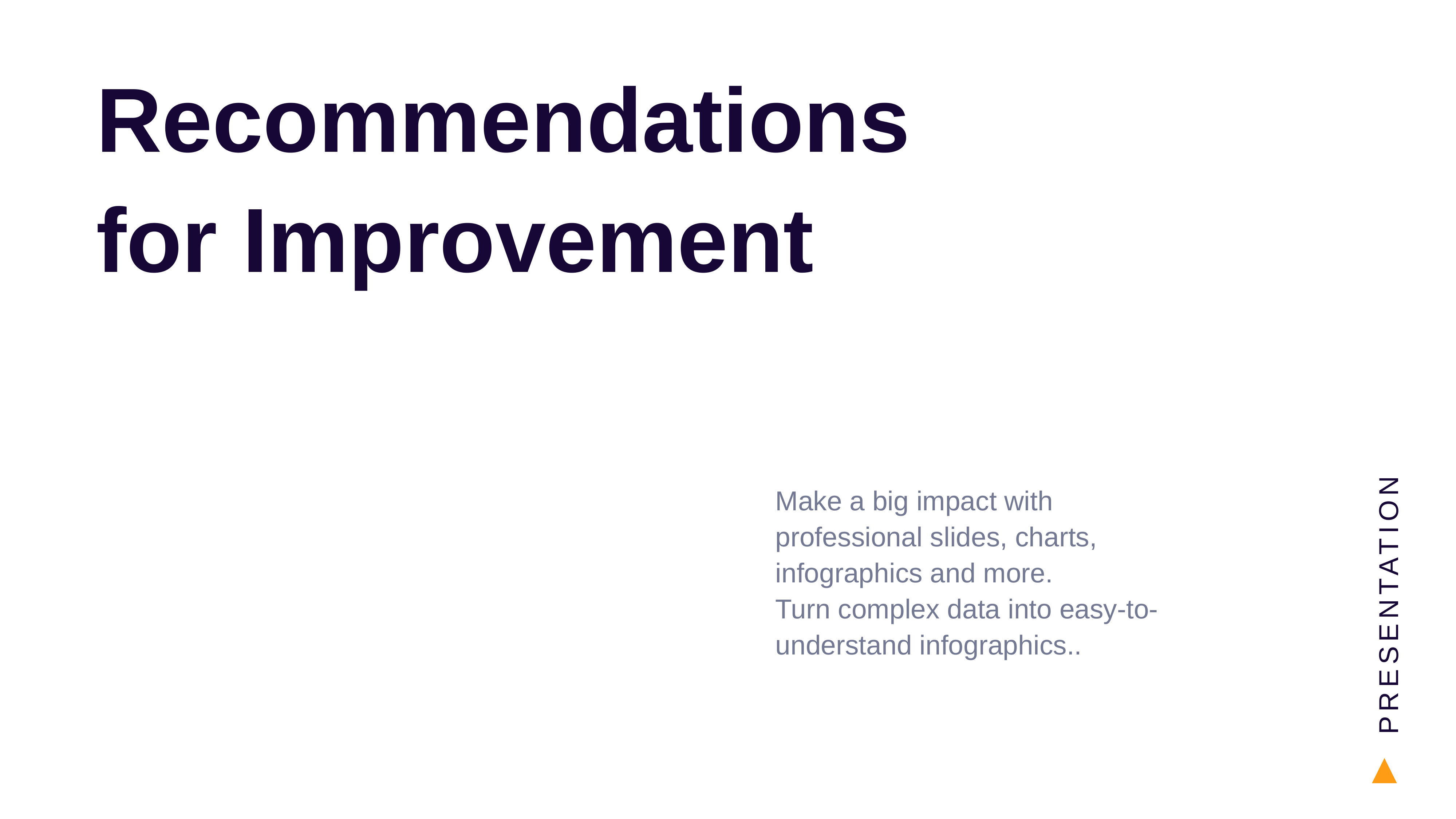

Recommendations for Improvement
Make a big impact with professional slides, charts, infographics and more.
Turn complex data into easy-to- understand infographics..
PRESENTATION